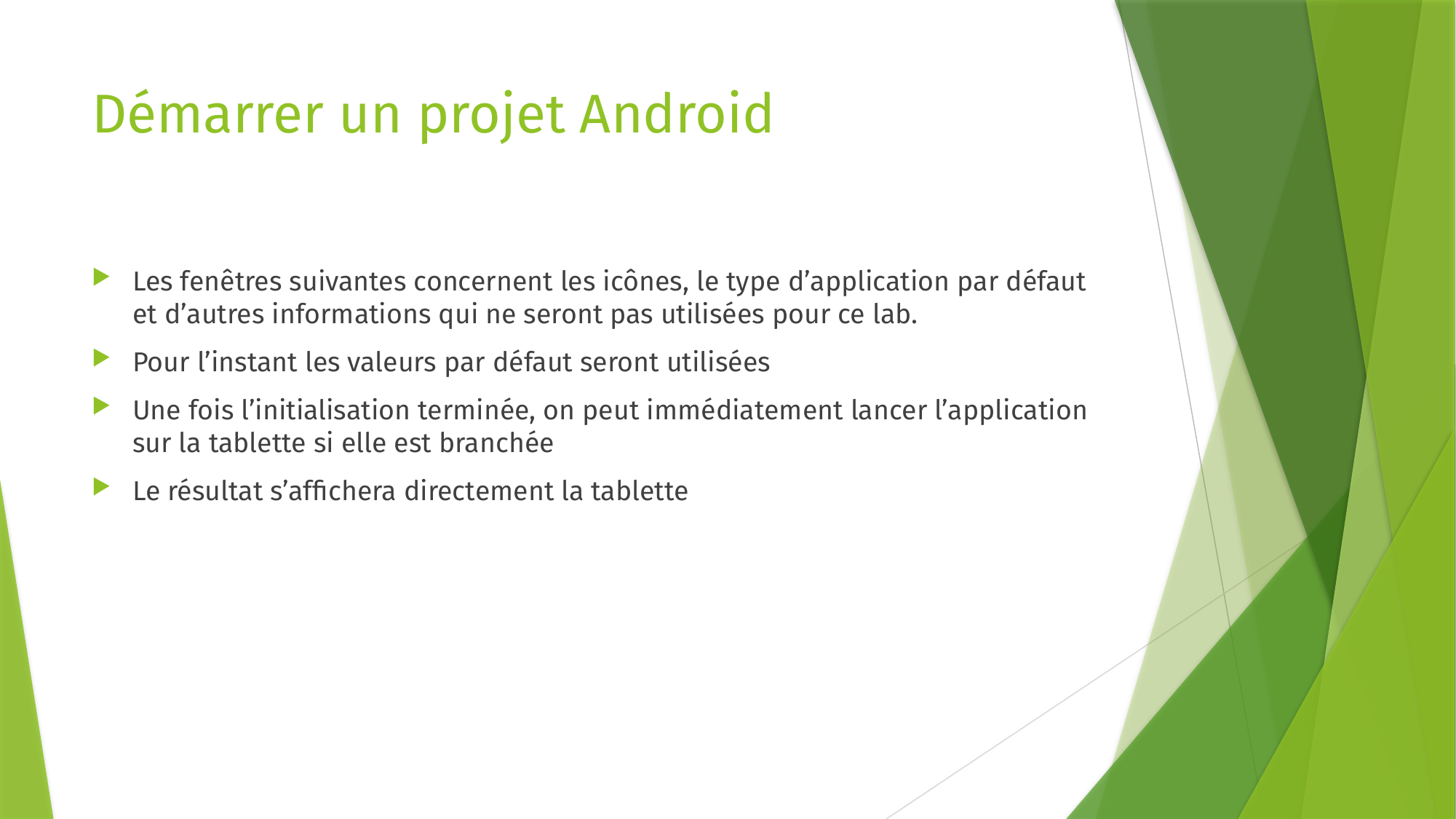

# Démarrer un projet Android
Les fenêtres suivantes concernent les icônes, le type d’application par défaut et d’autres informations qui ne seront pas utilisées pour ce lab.
Pour l’instant les valeurs par défaut seront utilisées
Une fois l’initialisation terminée, on peut immédiatement lancer l’application sur la tablette si elle est branchée
Le résultat s’affichera directement la tablette